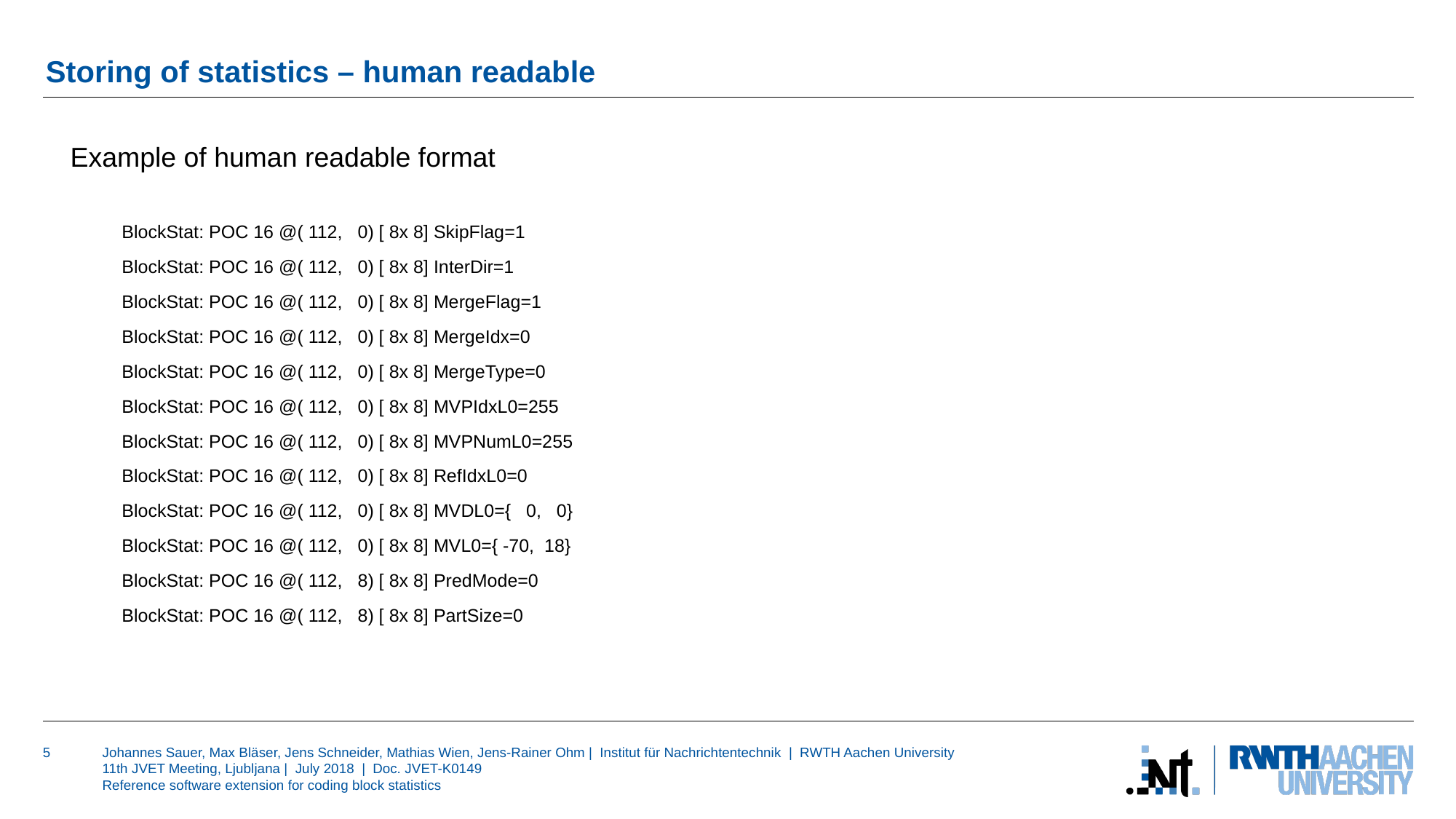

# Storing of statistics – human readable
Example of human readable format

BlockStat: POC 16 @( 112,   0) [ 8x 8] SkipFlag=1
BlockStat: POC 16 @( 112,   0) [ 8x 8] InterDir=1
BlockStat: POC 16 @( 112,   0) [ 8x 8] MergeFlag=1
BlockStat: POC 16 @( 112,   0) [ 8x 8] MergeIdx=0
BlockStat: POC 16 @( 112,   0) [ 8x 8] MergeType=0
BlockStat: POC 16 @( 112,   0) [ 8x 8] MVPIdxL0=255
BlockStat: POC 16 @( 112,   0) [ 8x 8] MVPNumL0=255
BlockStat: POC 16 @( 112,   0) [ 8x 8] RefIdxL0=0
BlockStat: POC 16 @( 112,   0) [ 8x 8] MVDL0={   0,   0}
BlockStat: POC 16 @( 112,   0) [ 8x 8] MVL0={ -70,  18}
BlockStat: POC 16 @( 112,   8) [ 8x 8] PredMode=0
BlockStat: POC 16 @( 112,   8) [ 8x 8] PartSize=0